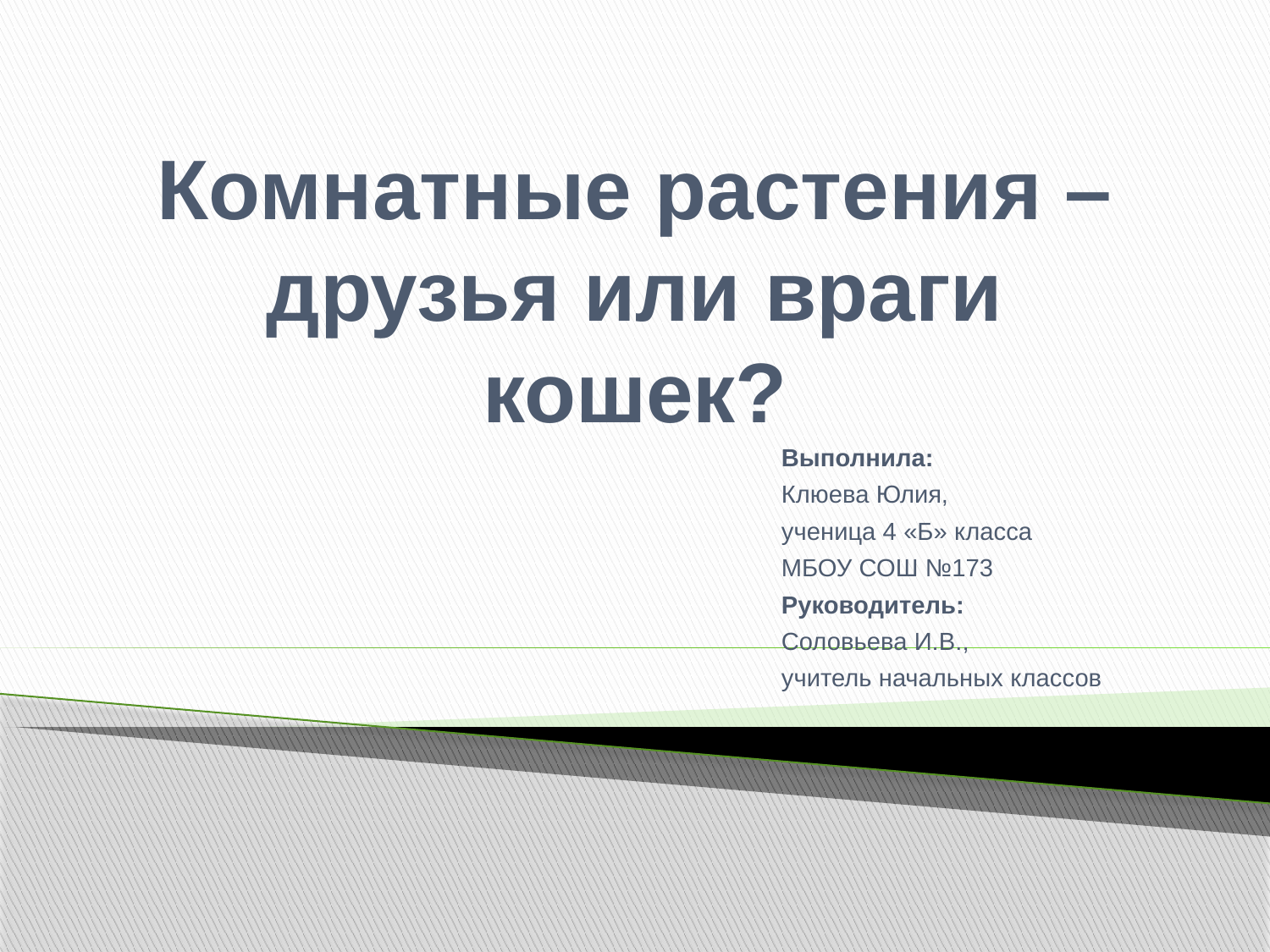

# Комнатные растения – друзья или враги кошек?
Выполнила:
Клюева Юлия,
ученица 4 «Б» класса
МБОУ СОШ №173
Руководитель:
Соловьева И.В.,
учитель начальных классов